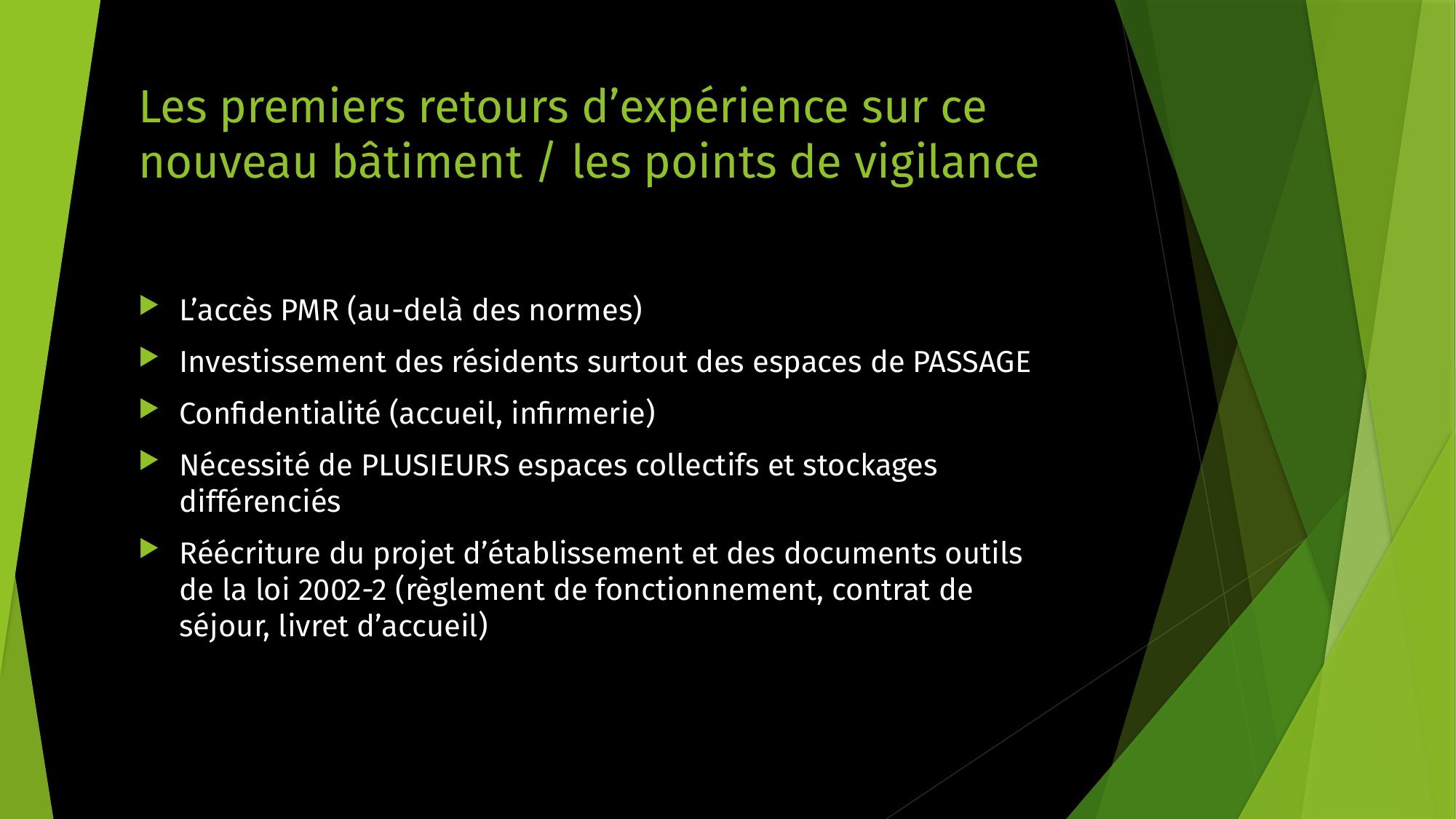

# Les premiers retours d’expérience sur ce nouveau bâtiment / les points de vigilance
L’accès PMR (au-delà des normes)
Investissement des résidents surtout des espaces de PASSAGE
Confidentialité (accueil, infirmerie)
Nécessité de PLUSIEURS espaces collectifs et stockages différenciés
Réécriture du projet d’établissement et des documents outils de la loi 2002-2 (règlement de fonctionnement, contrat de séjour, livret d’accueil)